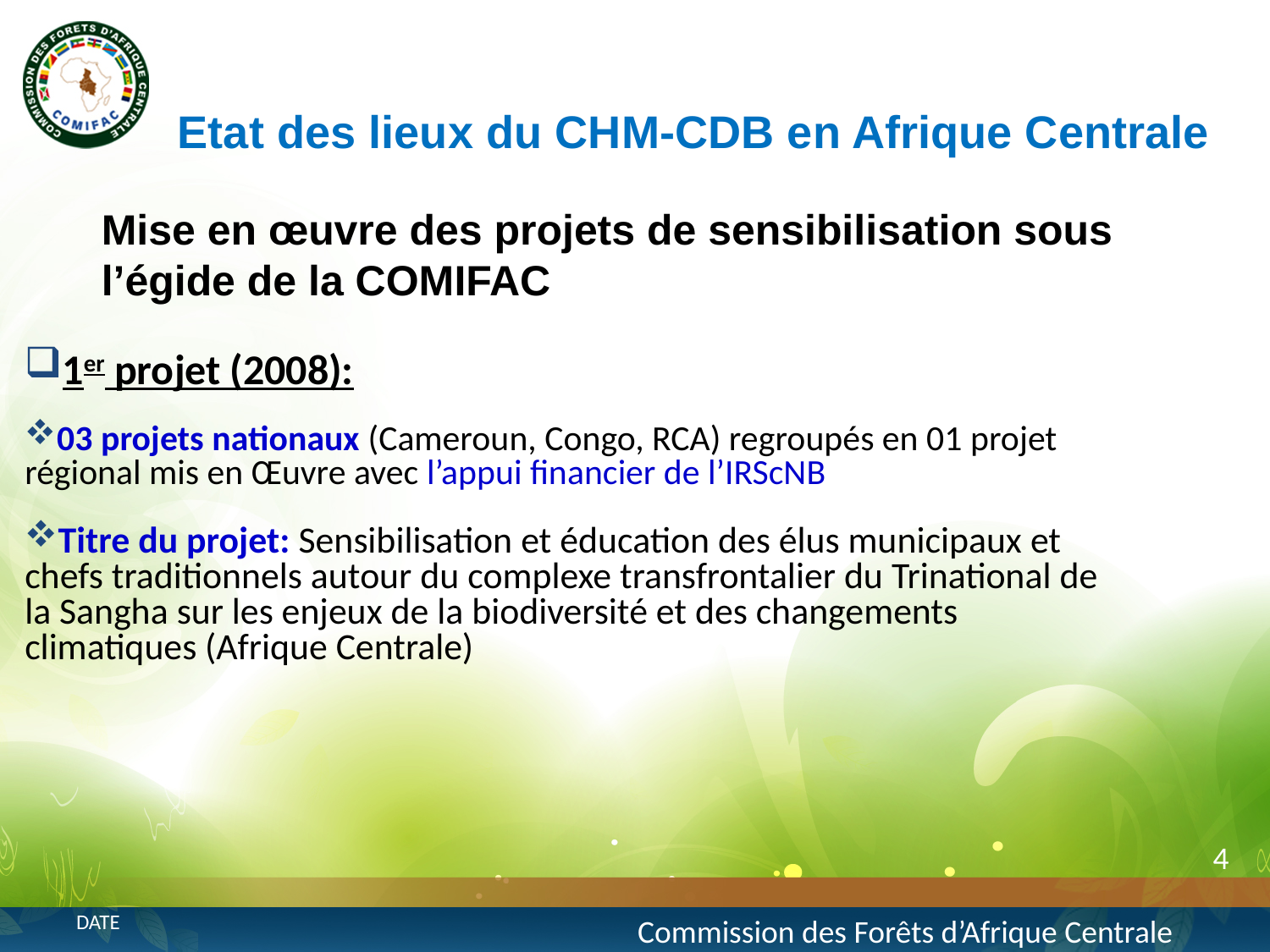

Etat des lieux du CHM-CDB en Afrique Centrale
Mise en œuvre des projets de sensibilisation sous l’égide de la COMIFAC
1er projet (2008):

03 projets nationaux (Cameroun, Congo, RCA) regroupés en 01 projet régional mis en Œuvre avec l’appui financier de l’IRScNB

Titre du projet: Sensibilisation et éducation des élus municipaux et chefs traditionnels autour du complexe transfrontalier du Trinational de la Sangha sur les enjeux de la biodiversité et des changements climatiques (Afrique Centrale)
4
Commission des Forêts d’Afrique Centrale
date